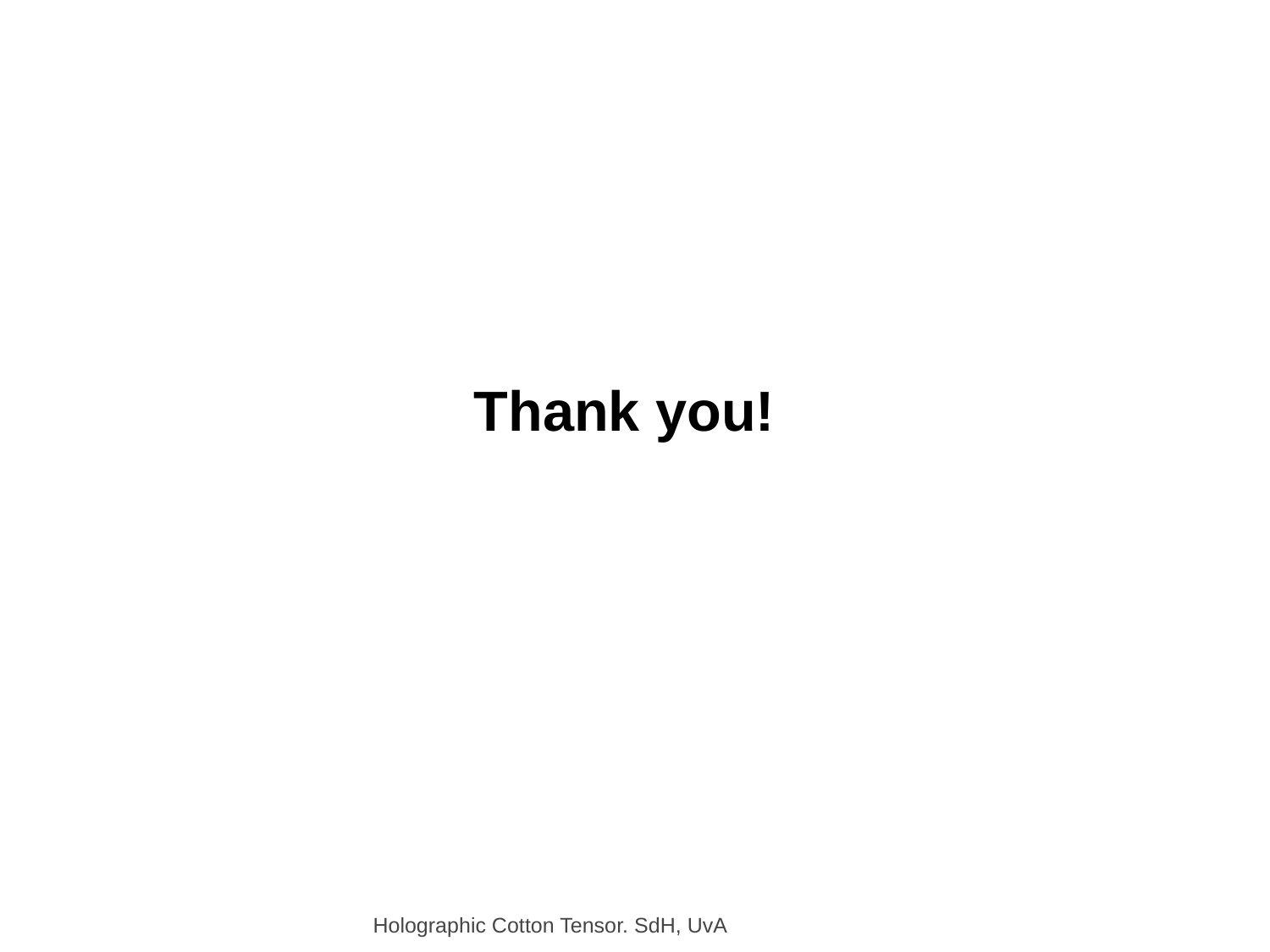

Thank you!
Holographic Cotton Tensor. SdH, UvA